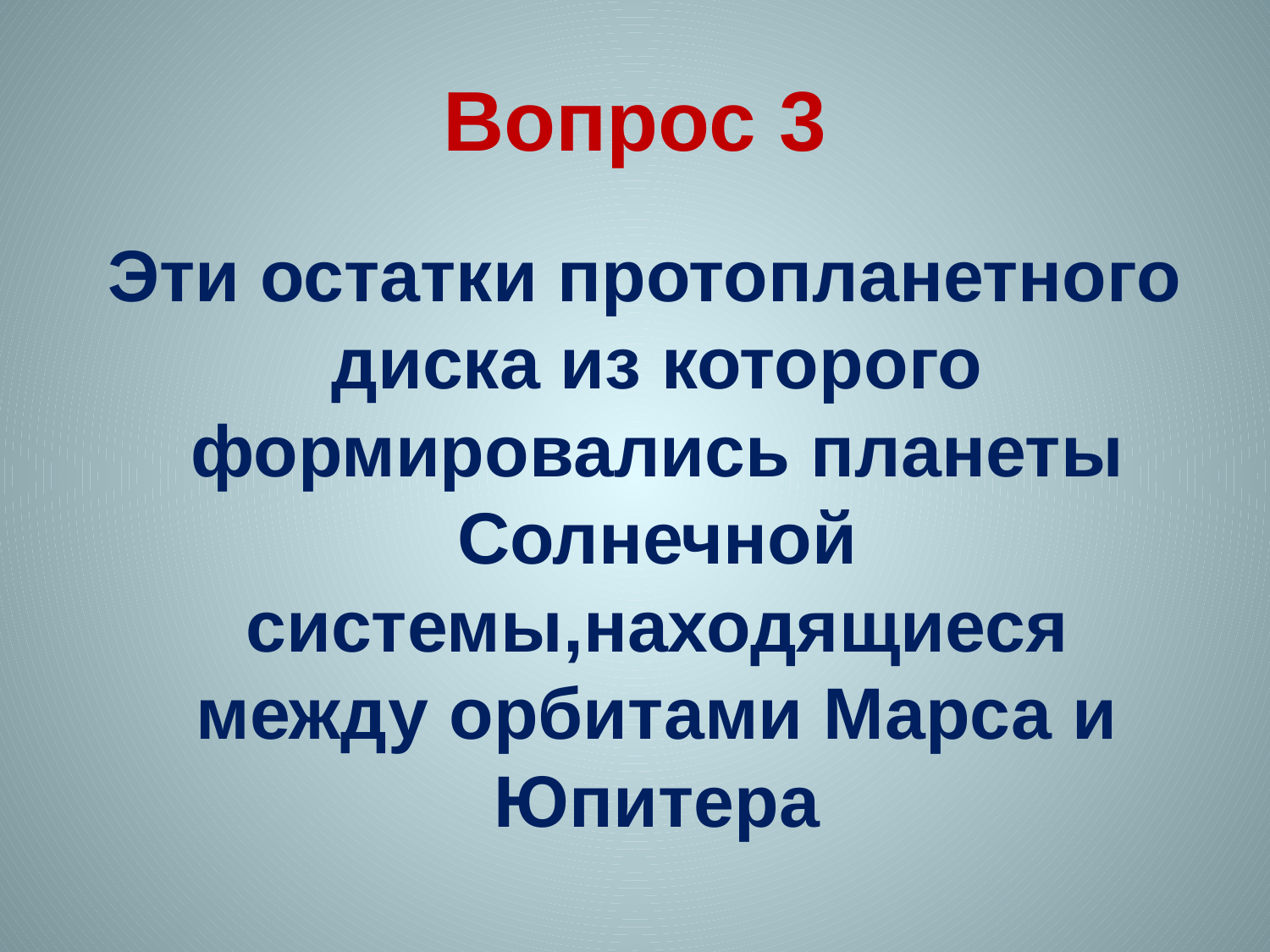

# Вопрос 3
 Эти остатки протопланетного диска из которого формировались планеты Солнечной системы,находящиеся между орбитами Марса и Юпитера